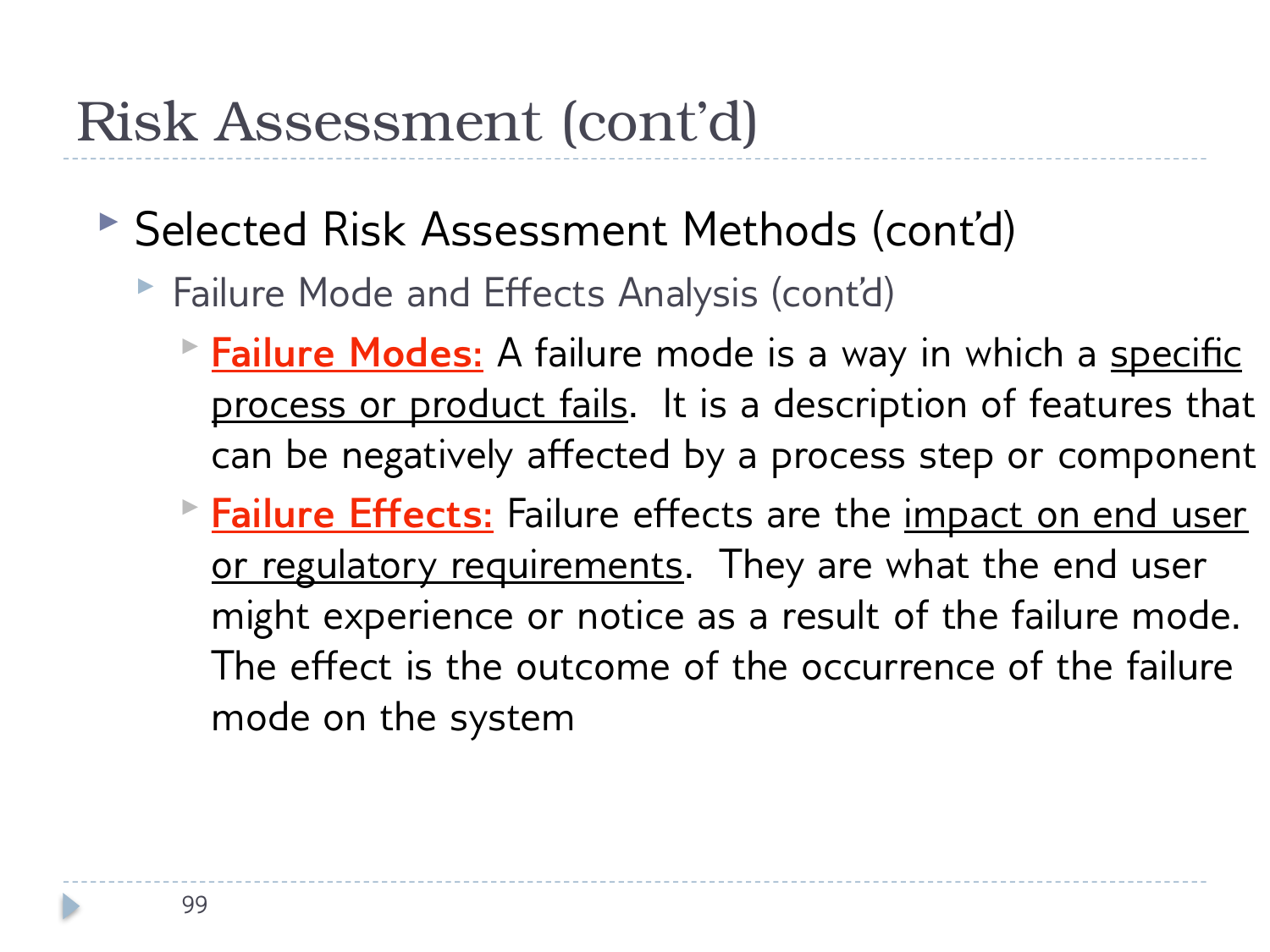

# Risk Assessment (cont’d)
Selected Risk Assessment Methods (cont’d)
Failure Mode and Effects Analysis (cont’d)
Failure Modes: A failure mode is a way in which a specific process or product fails.  It is a description of features that can be negatively affected by a process step or component
Failure Effects: Failure effects are the impact on end user or regulatory requirements.  They are what the end user might experience or notice as a result of the failure mode.  The effect is the outcome of the occurrence of the failure mode on the system
99